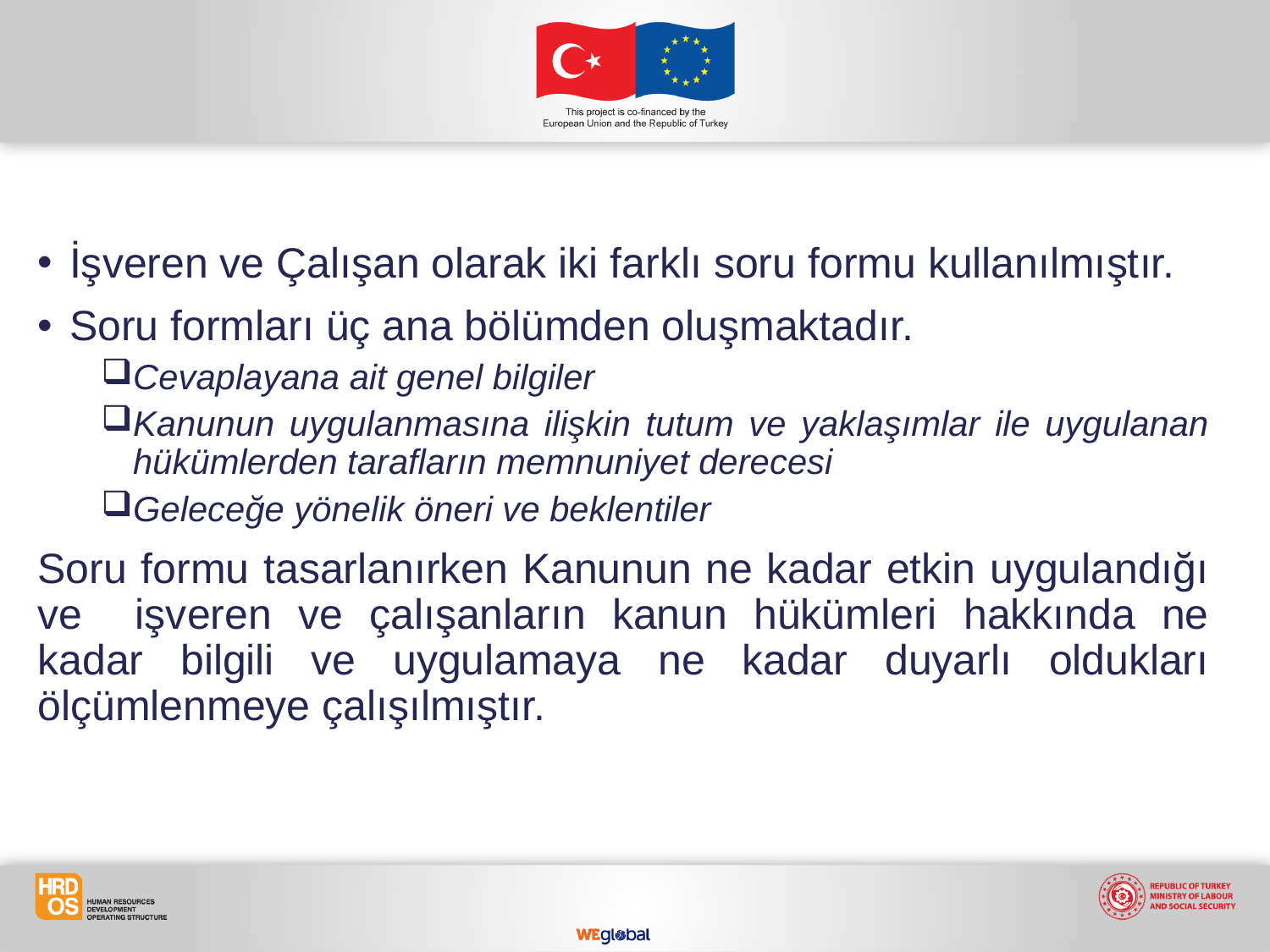

İşveren ve Çalışan olarak iki farklı soru formu kullanılmıştır.
Soru formları üç ana bölümden oluşmaktadır.
Cevaplayana ait genel bilgiler
Kanunun uygulanmasına ilişkin tutum ve yaklaşımlar ile uygulanan hükümlerden tarafların memnuniyet derecesi
Geleceğe yönelik öneri ve beklentiler
Soru formu tasarlanırken Kanunun ne kadar etkin uygulandığı ve  işveren ve çalışanların kanun hükümleri hakkında ne kadar bilgili ve uygulamaya ne kadar duyarlı oldukları ölçümlenmeye çalışılmıştır.